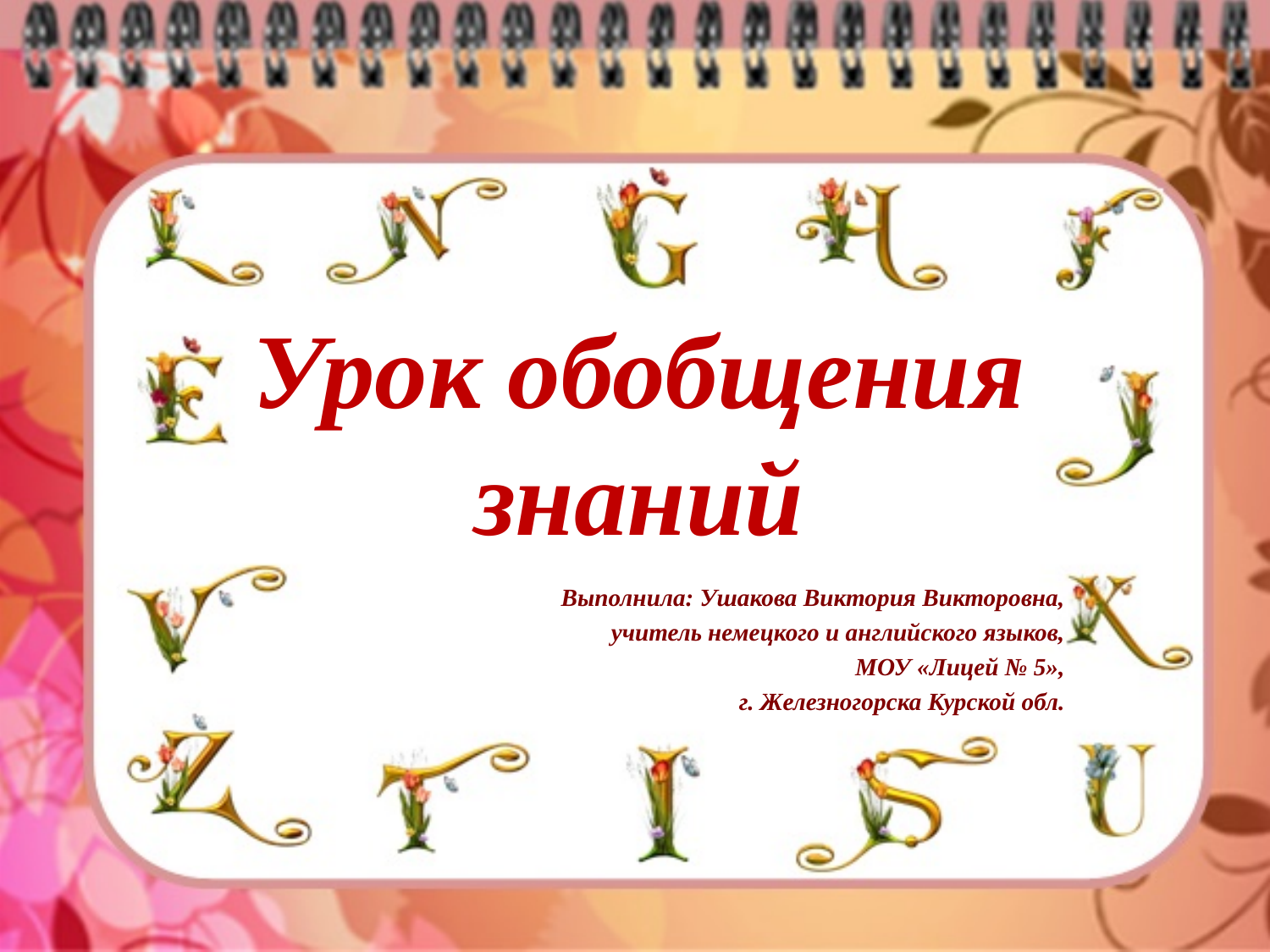

# Урок обобщения знаний
Выполнила: Ушакова Виктория Викторовна,
учитель немецкого и английского языков,
МОУ «Лицей № 5»,
г. Железногорска Курской обл.